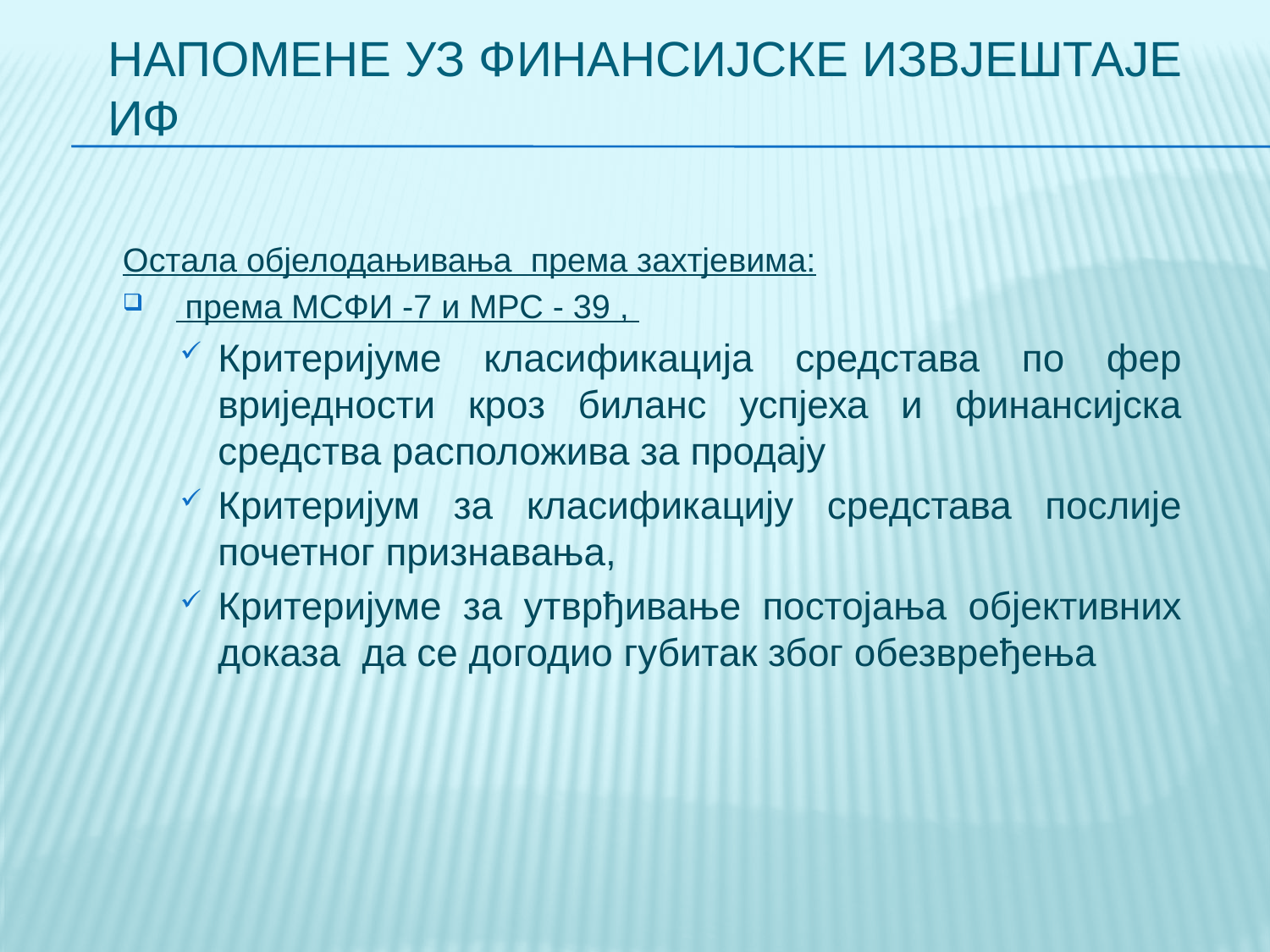

# Напомене уз финансијске извјештаје ИФ

Остала објелодањивања  према захтјевима:
 према МСФИ -7 и МРС - 39 ,
Критеријуме класификација средстава по фер вриједности кроз биланс успјеха и финансијска средства расположива за продају
Критеријум за класификацију средстава послије почетног признавања,
Критеријуме за утврђивање постојања објективних доказа  да се догодио губитак због обезвређења